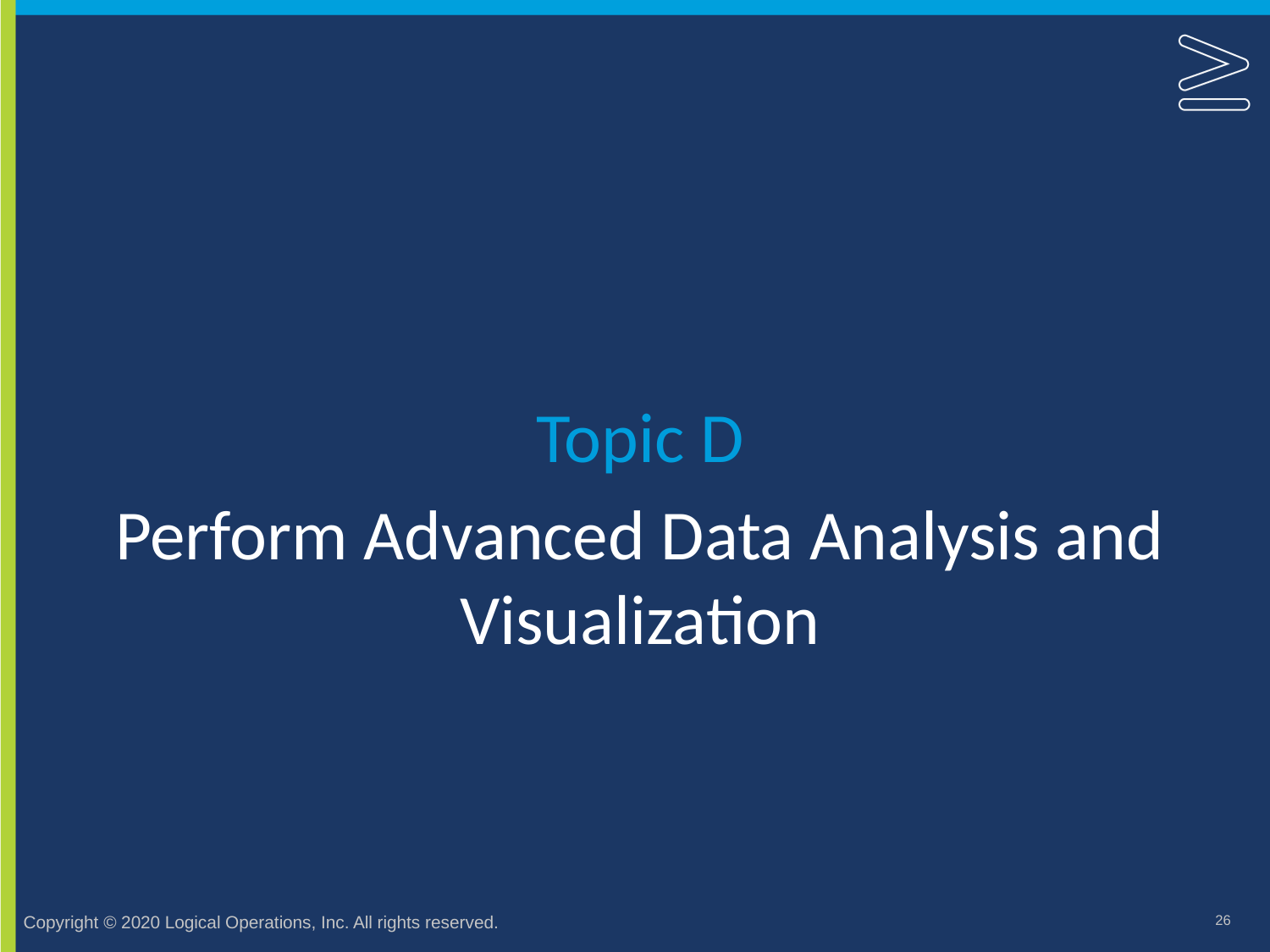

Topic D
# Perform Advanced Data Analysis and Visualization
26